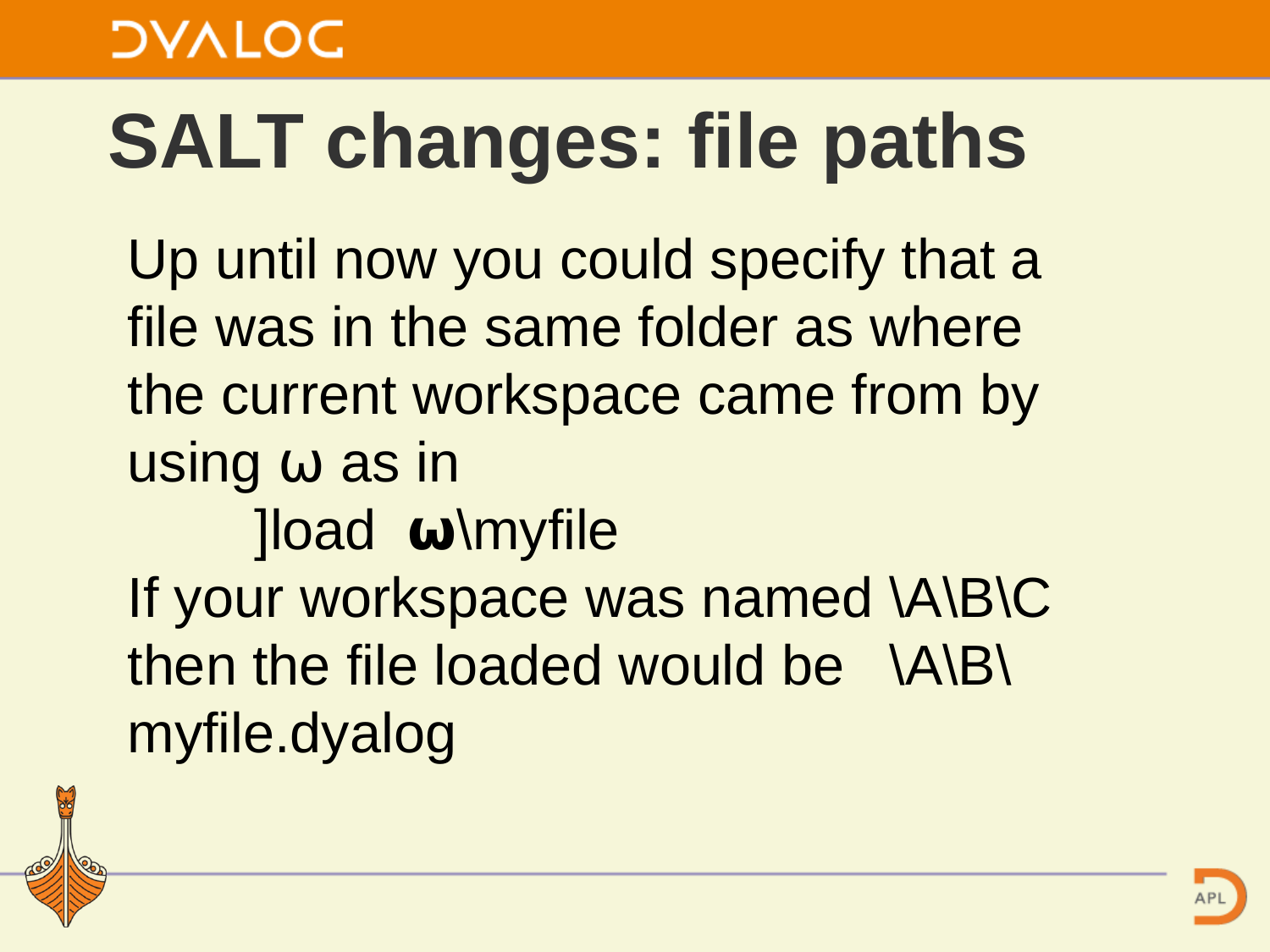

# SALT changes: file paths
Up until now you could specify that a file was in the same folder as where the current workspace came from by using ⍵ as in
	]load  ⍵\myfile
If your workspace was named \A\B\C then the file loaded would be 	\A\B\myfile.dyalog